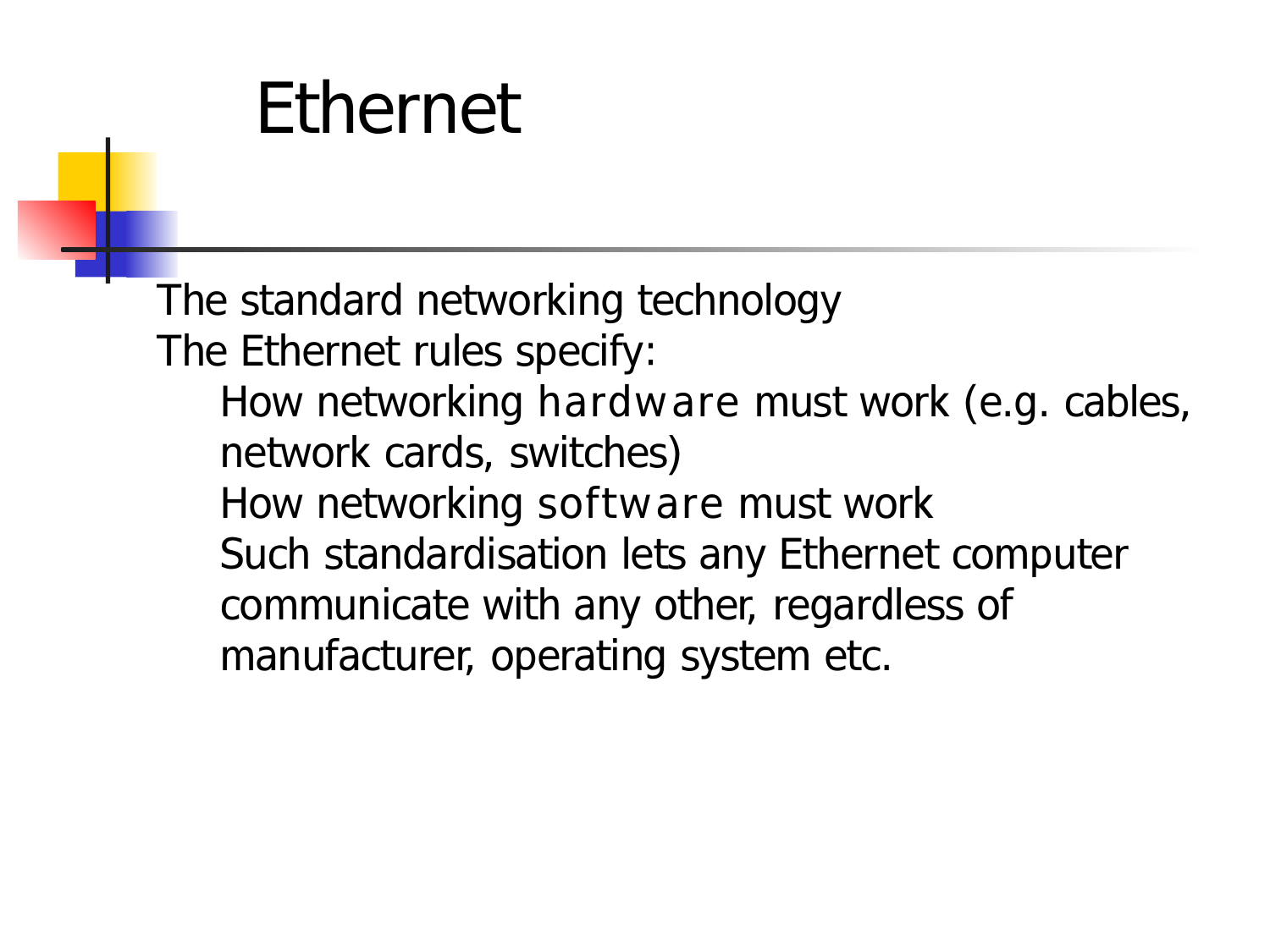

Ethernet

The standard networking technology
The Ethernet rules specify:
How networking hardware must work (e.g. cables, network cards, switches)
How networking software must work
Such standardisation lets any Ethernet computer communicate with any other, regardless of manufacturer, operating system etc.